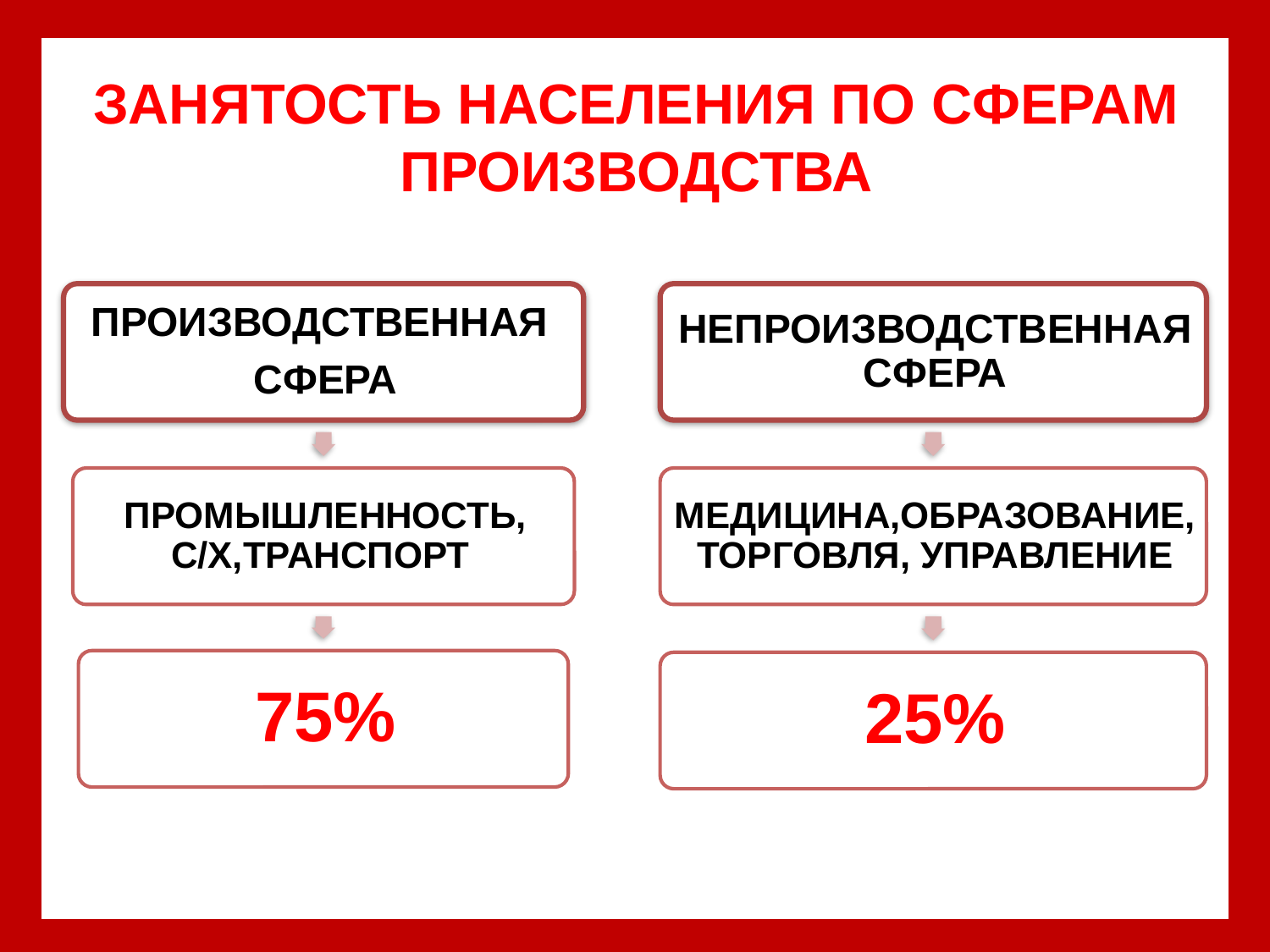

# ЗАНЯТОСТЬ НАСЕЛЕНИЯ ПО СФЕРАМ ПРОИЗВОДСТВА
ПРОИЗВОДСТВЕННАЯ
СФЕРА
ПРОМЫШЛЕННОСТЬ, С/Х,ТРАНСПОРТ
75%
НЕПРОИЗВОДСТВЕННАЯ СФЕРА
МЕДИЦИНА,ОБРАЗОВАНИЕ, ТОРГОВЛЯ, УПРАВЛЕНИЕ
25%